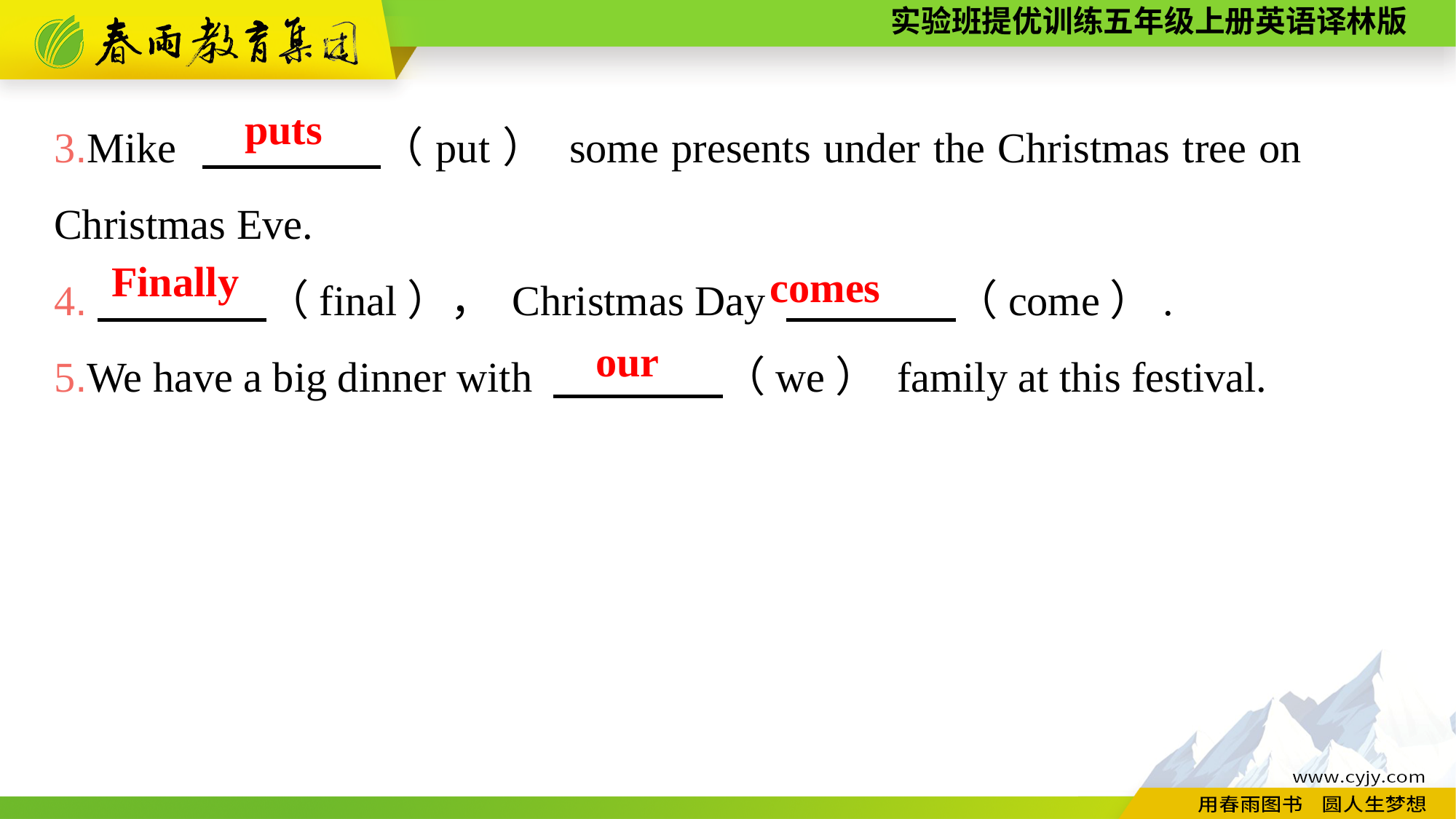

3.Mike 　　　　（put） some presents under the Christmas tree on 	Christmas Eve.
4.　　　　（final）， Christmas Day 　　　　（come）.
5.We have a big dinner with 　　　　（we） family at this festival.
puts
Finally
comes
our